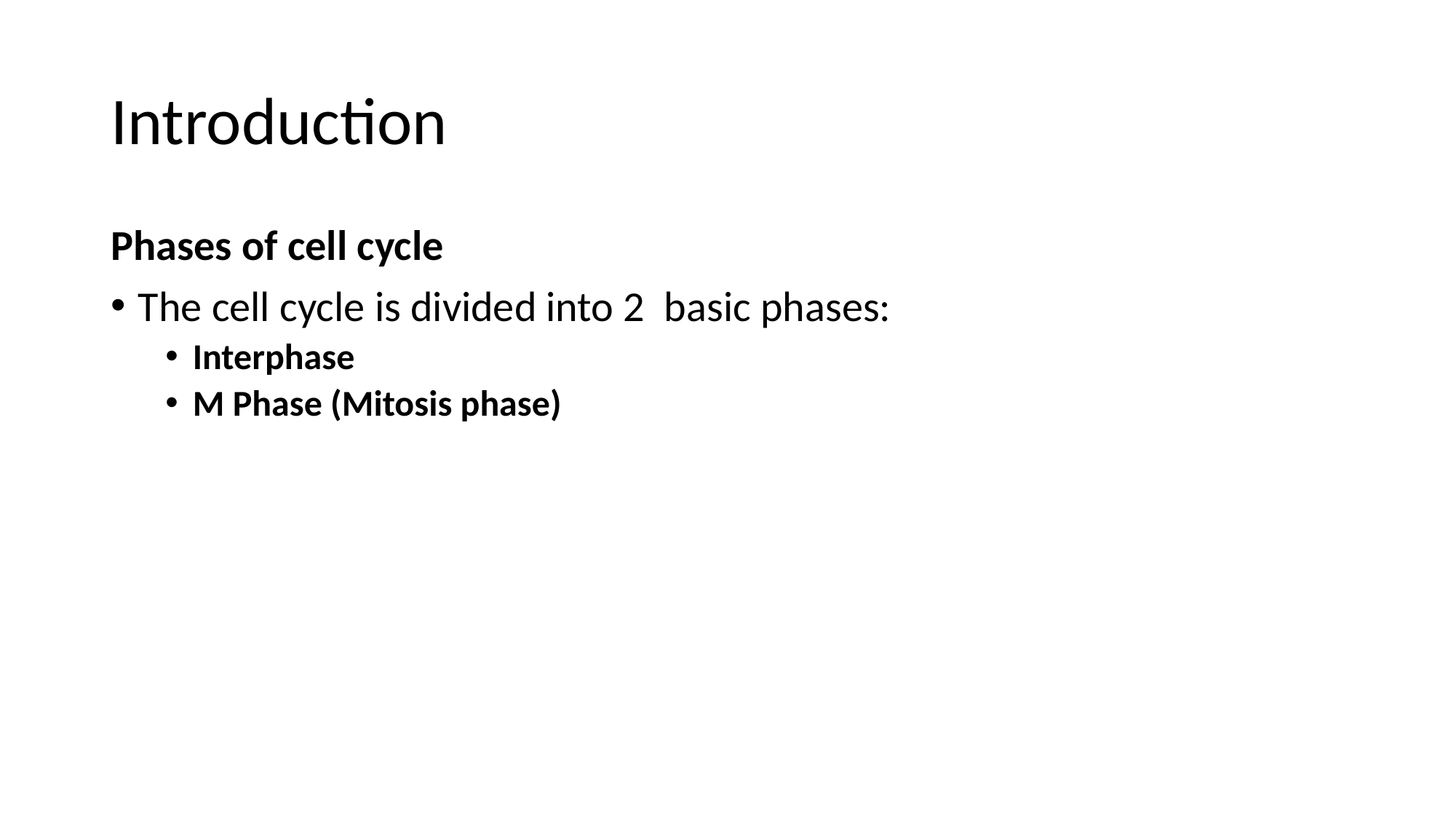

# Introduction
Phases of cell cycle
The cell cycle is divided into 2  basic phases:
Interphase
M Phase (Mitosis phase)